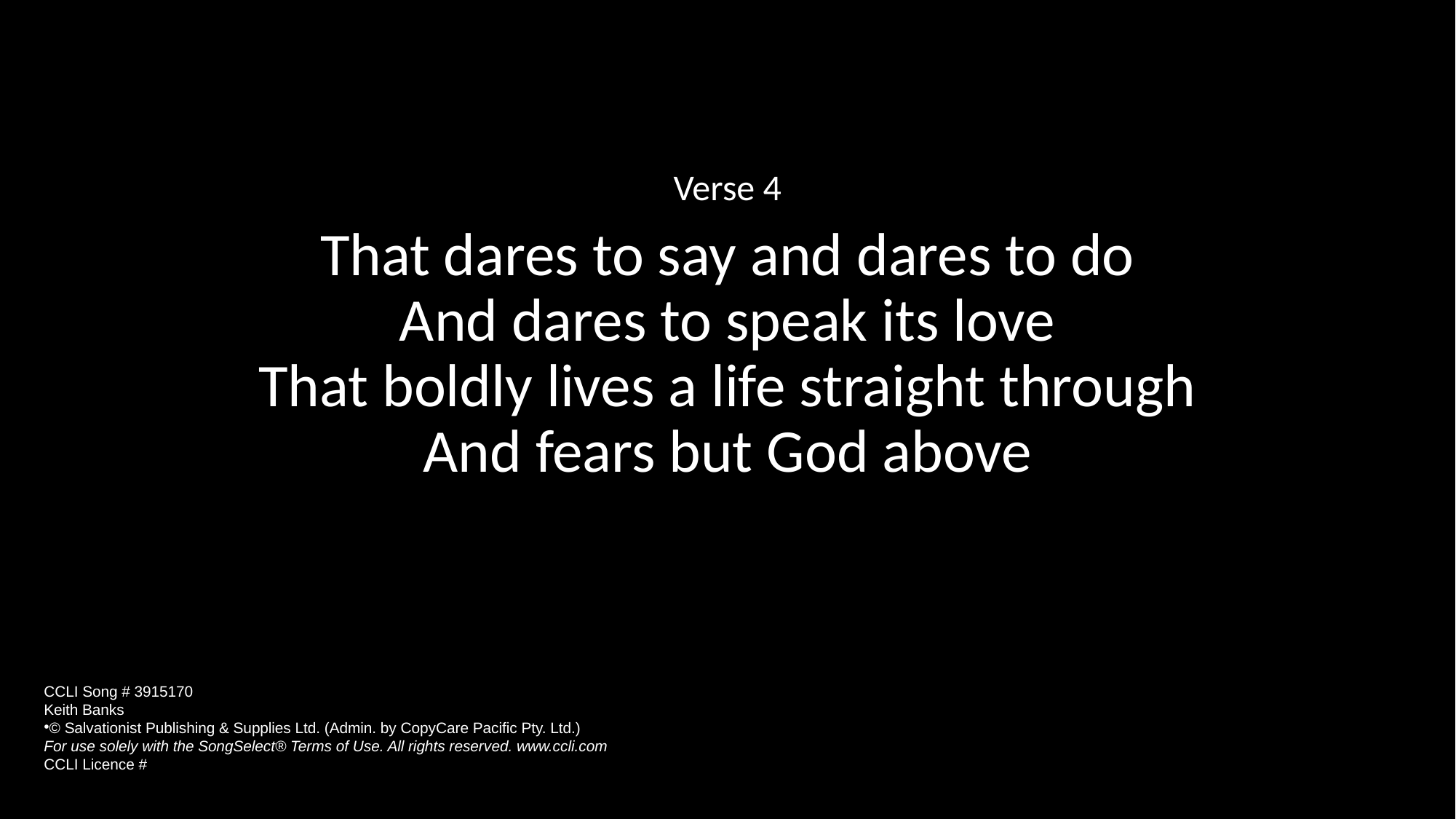

Verse 4
That dares to say and dares to do
And dares to speak its love
That boldly lives a life straight through
And fears but God above

CCLI Song # 3915170
Keith Banks
© Salvationist Publishing & Supplies Ltd. (Admin. by CopyCare Pacific Pty. Ltd.)
For use solely with the SongSelect® Terms of Use. All rights reserved. www.ccli.com
CCLI Licence #